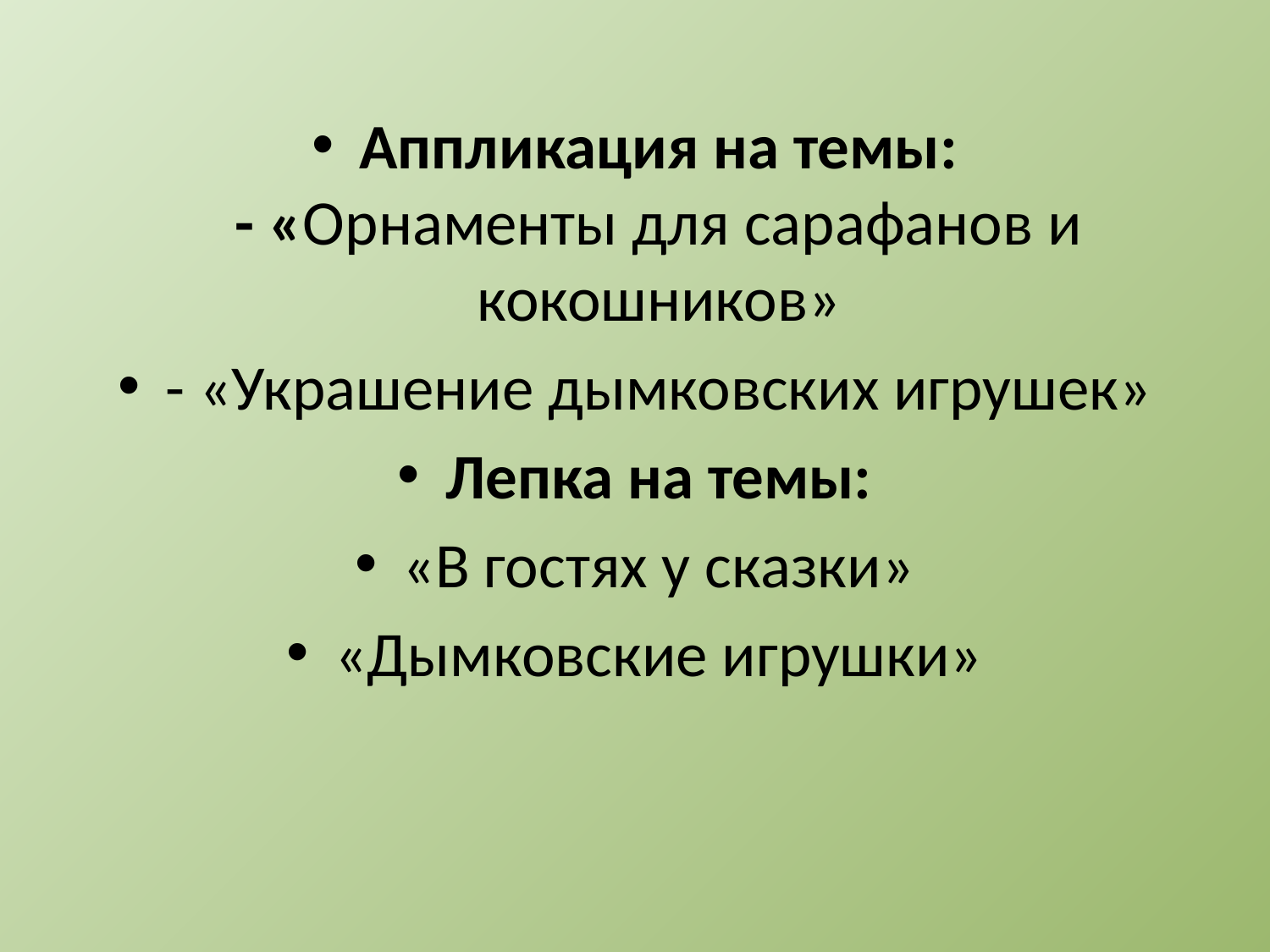

#
Аппликация на темы:
- «Орнаменты для сарафанов и кокошников»
- «Украшение дымковских игрушек»
Лепка на темы:
«В гостях у сказки»
«Дымковские игрушки»